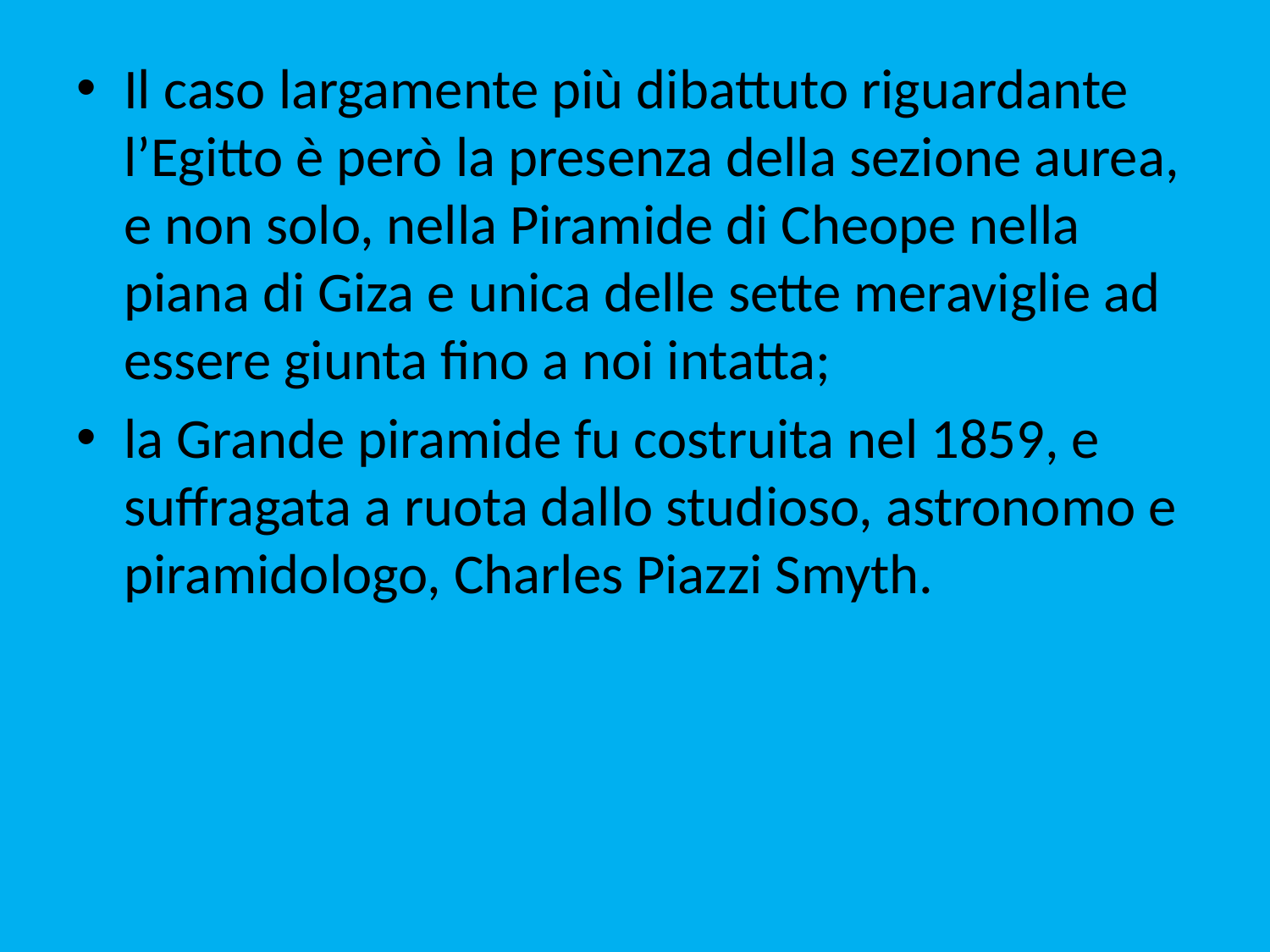

Il caso largamente più dibattuto riguardante l’Egitto è però la presenza della sezione aurea, e non solo, nella Piramide di Cheope nella piana di Giza e unica delle sette meraviglie ad essere giunta fino a noi intatta;
la Grande piramide fu costruita nel 1859, e suffragata a ruota dallo studioso, astronomo e piramidologo, Charles Piazzi Smyth.